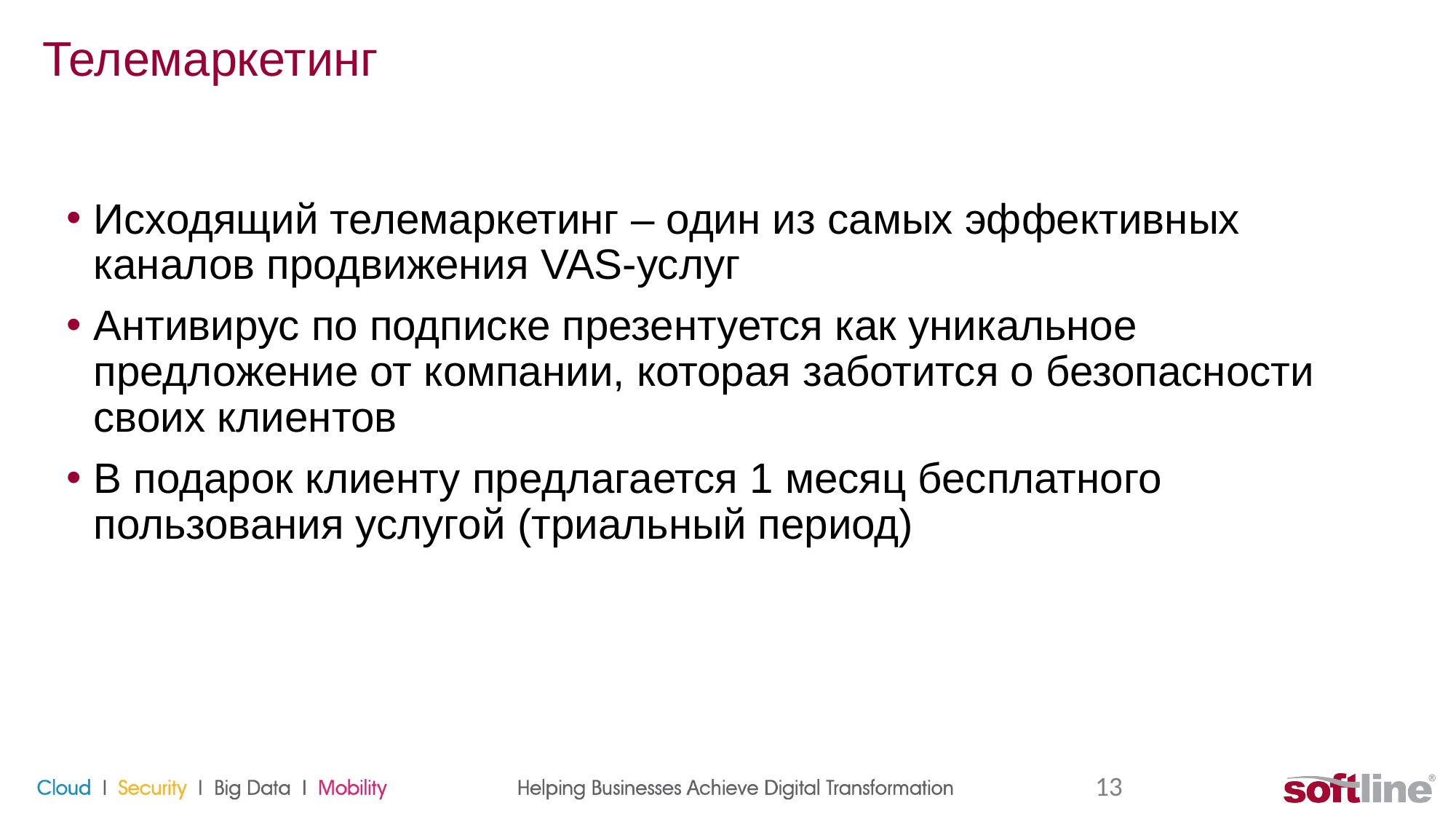

# Телемаркетинг
Исходящий телемаркетинг – один из самых эффективных каналов продвижения VAS-услуг
Антивирус по подписке презентуется как уникальное предложение от компании, которая заботится о безопасности своих клиентов
В подарок клиенту предлагается 1 месяц бесплатного пользования услугой (триальный период)

13